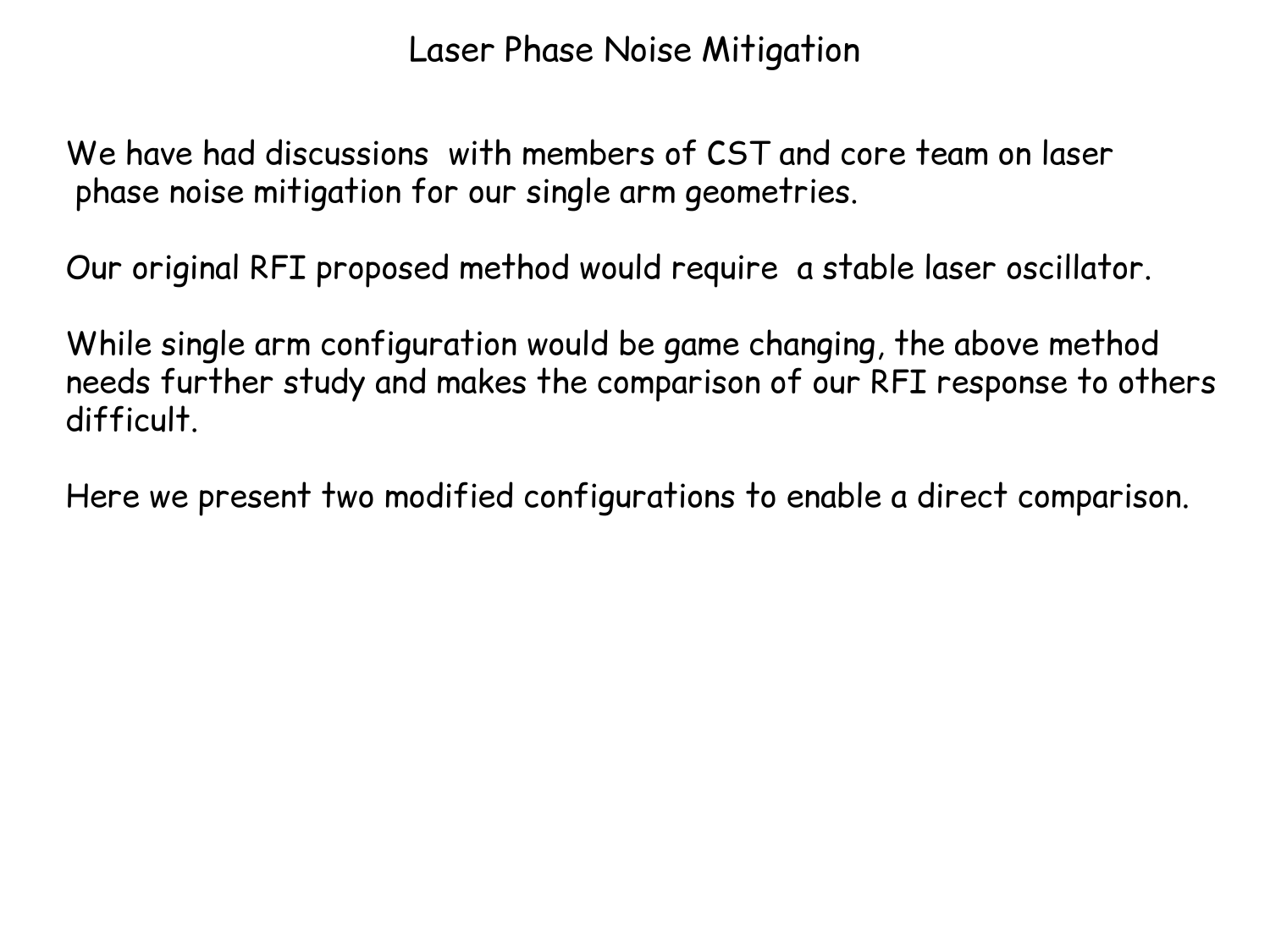

# Laser Phase Noise Mitigation
We have had discussions  with members of CST and core team on laser
 phase noise mitigation for our single arm geometries.

Our original RFI proposed method would require  a stable laser oscillator.

While single arm configuration would be game changing, the above method needs further study and makes the comparison of our RFI response to others difficult.

Here we present two modified configurations to enable a direct comparison.